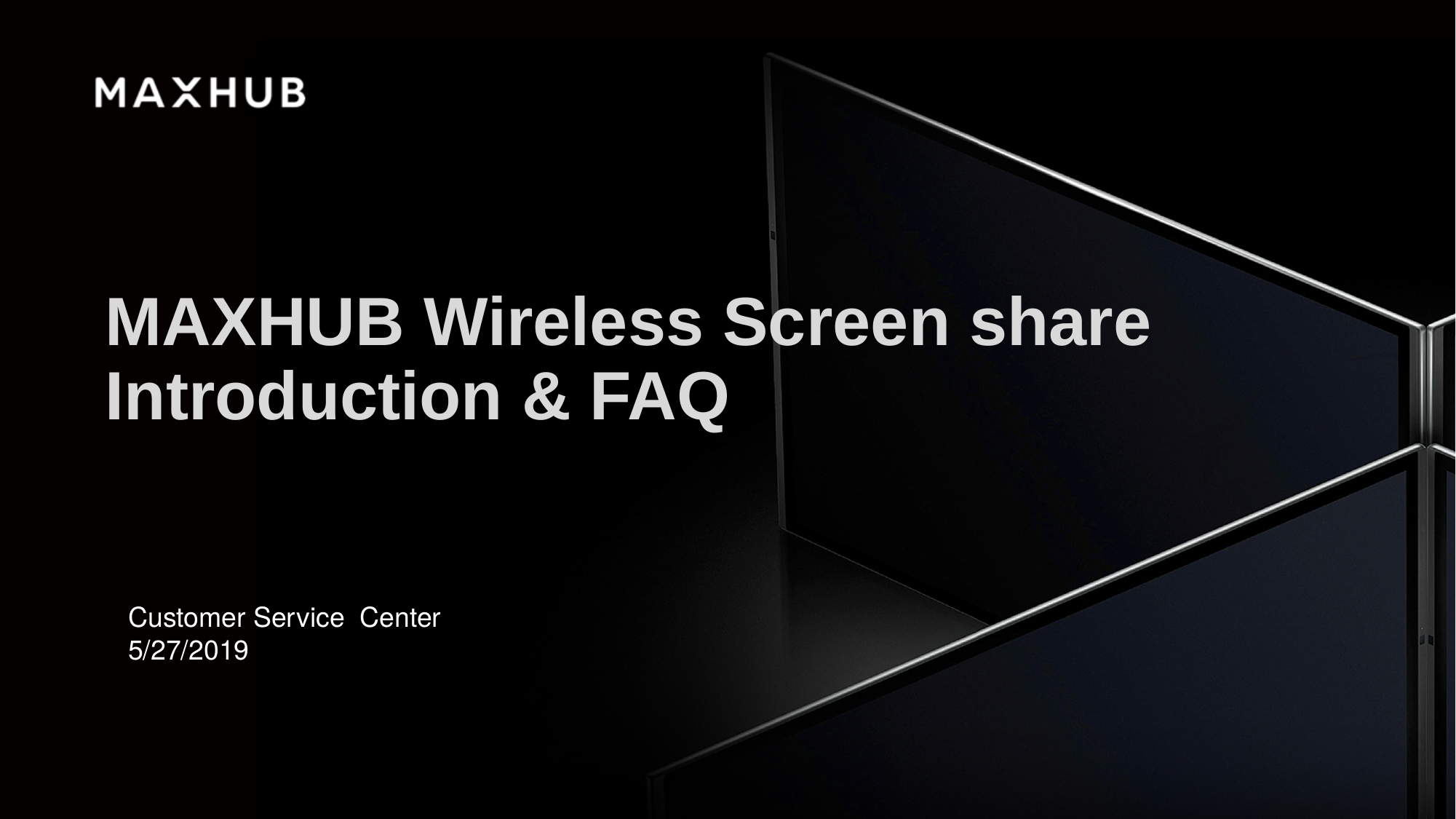

# MAXHUB Wireless Screen share Introduction & FAQ
Customer Service  Center
5/27/2019